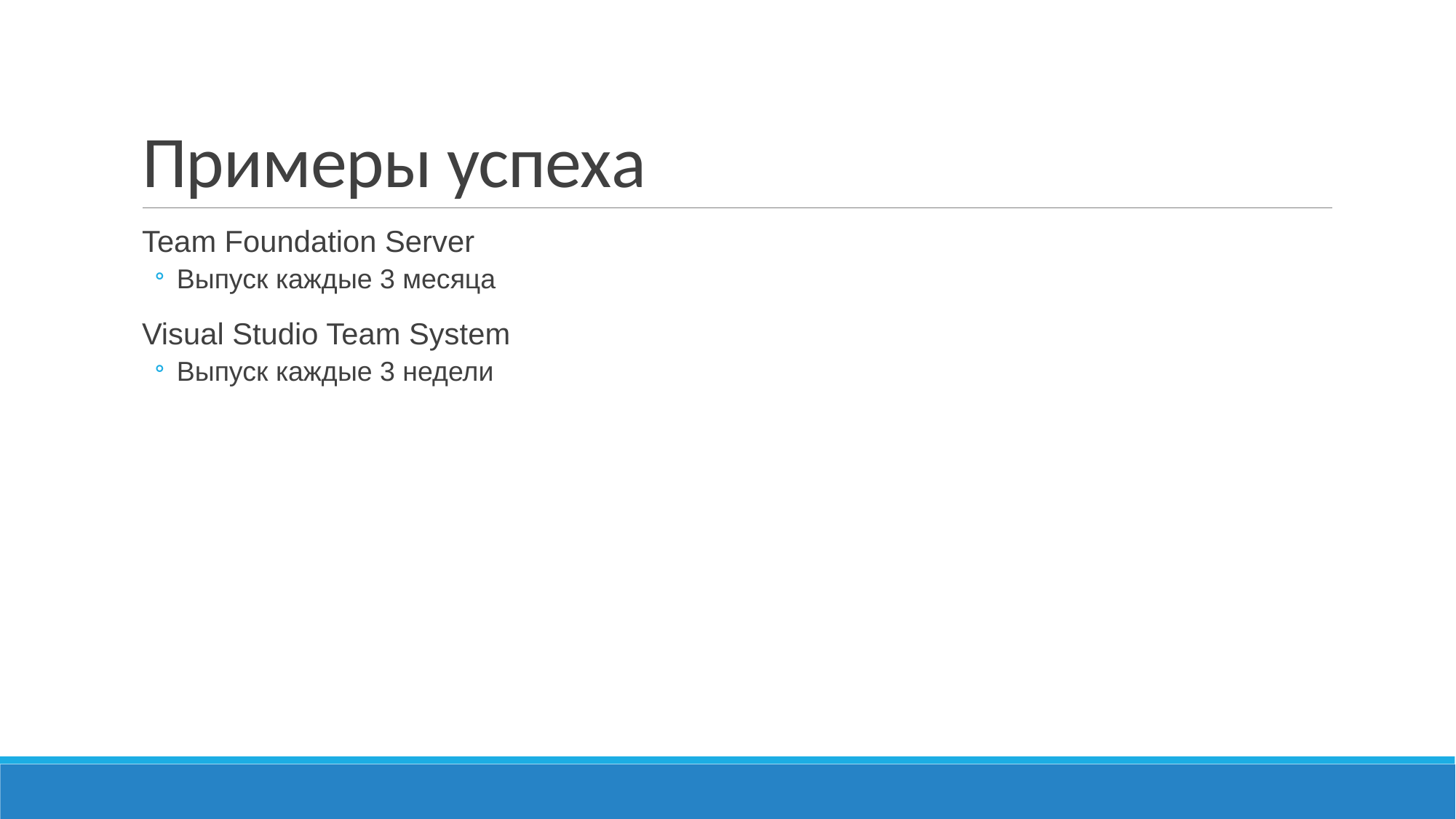

# Примеры успеха
Team Foundation Server
Выпуск каждые 3 месяца
Visual Studio Team System
Выпуск каждые 3 недели